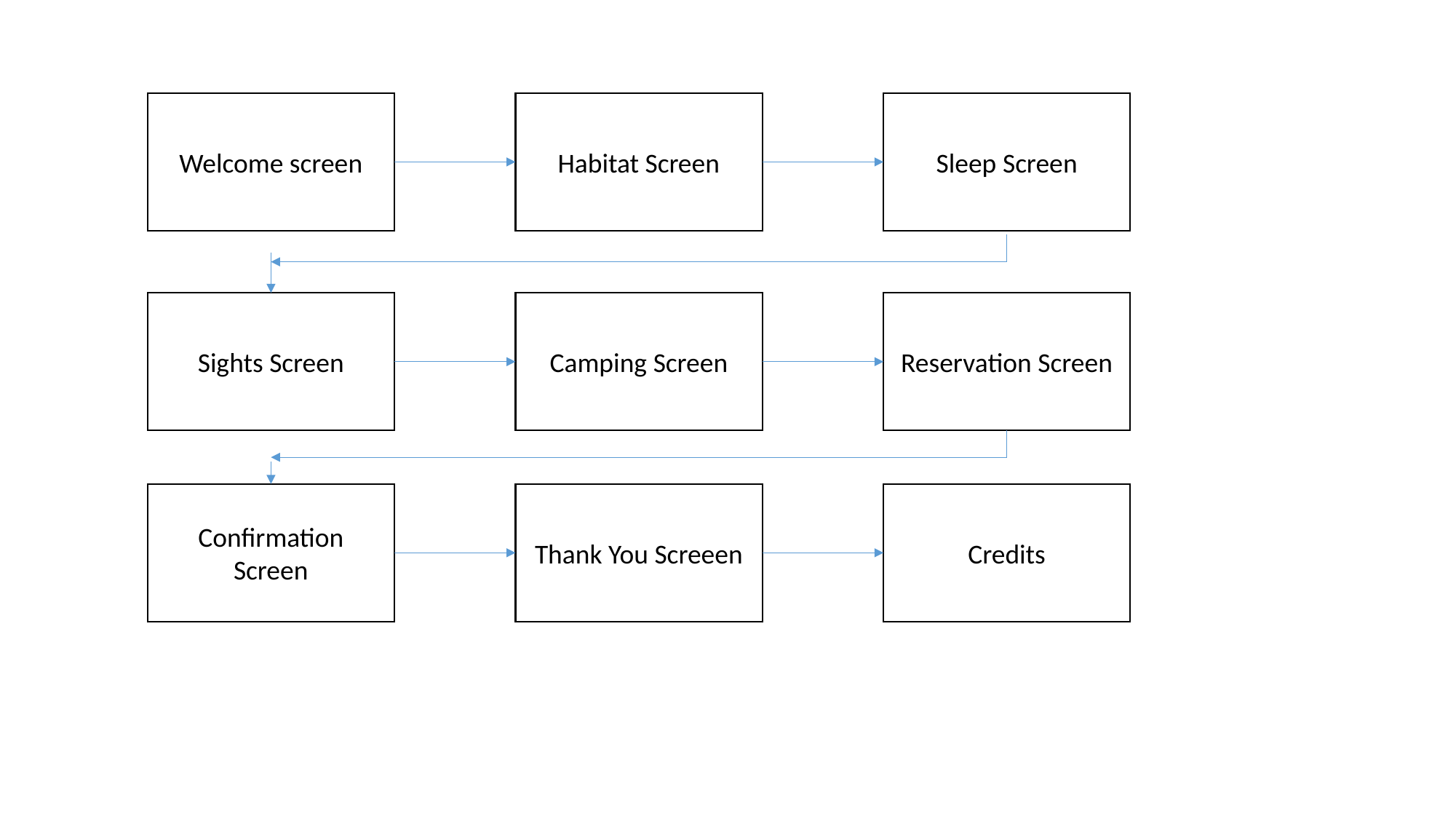

Welcome screen
Habitat Screen
Sleep Screen
Reservation Screen
Camping Screen
Sights Screen
Confirmation Screen
Thank You Screeen
Credits